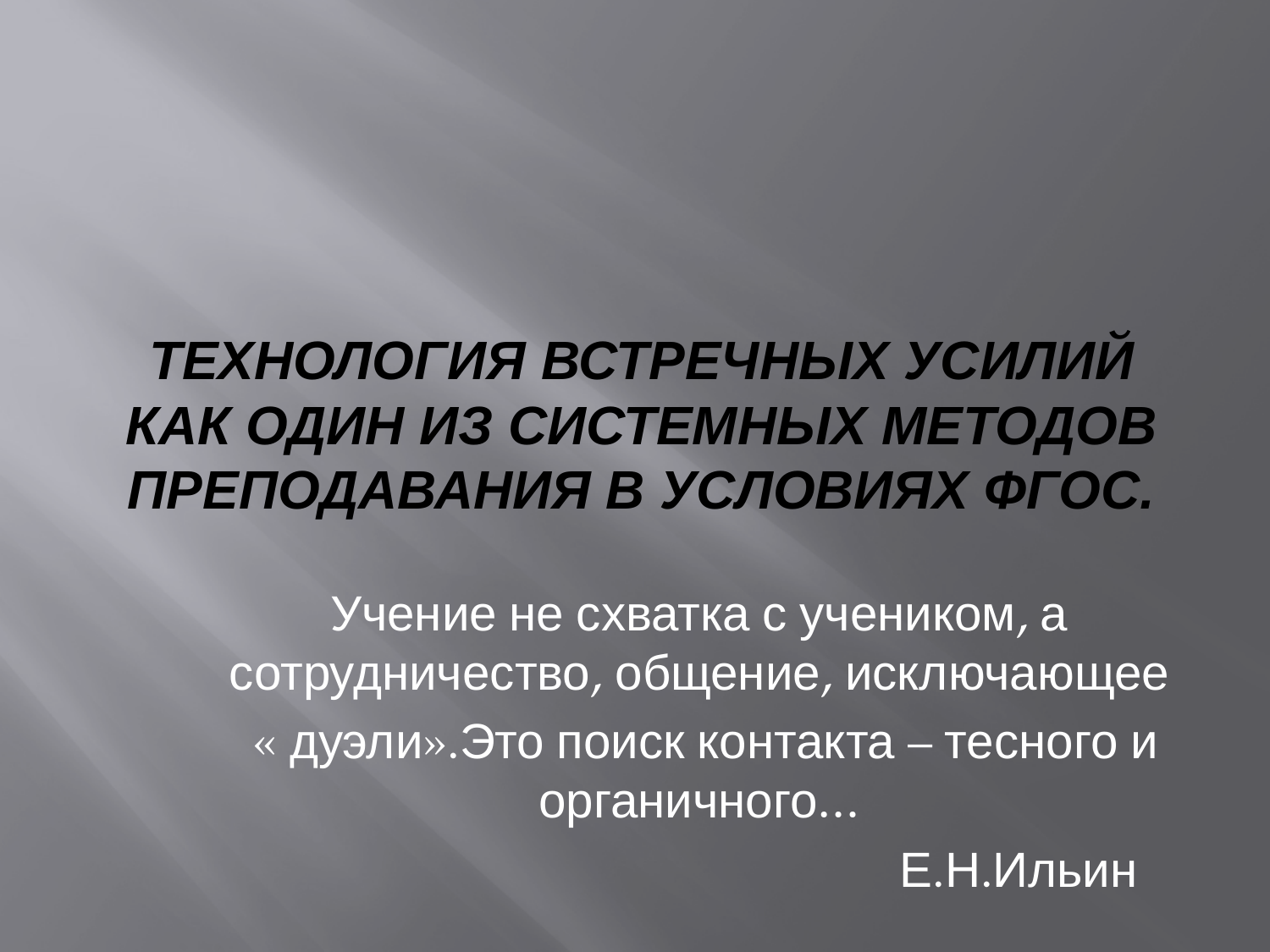

# Технология встречных усилий как один из системных методов преподавания в условиях ФГОС.
Учение не схватка с учеником, а сотрудничество, общение, исключающее
 « дуэли».Это поиск контакта – тесного и органичного…
                                                    Е.Н.Ильин